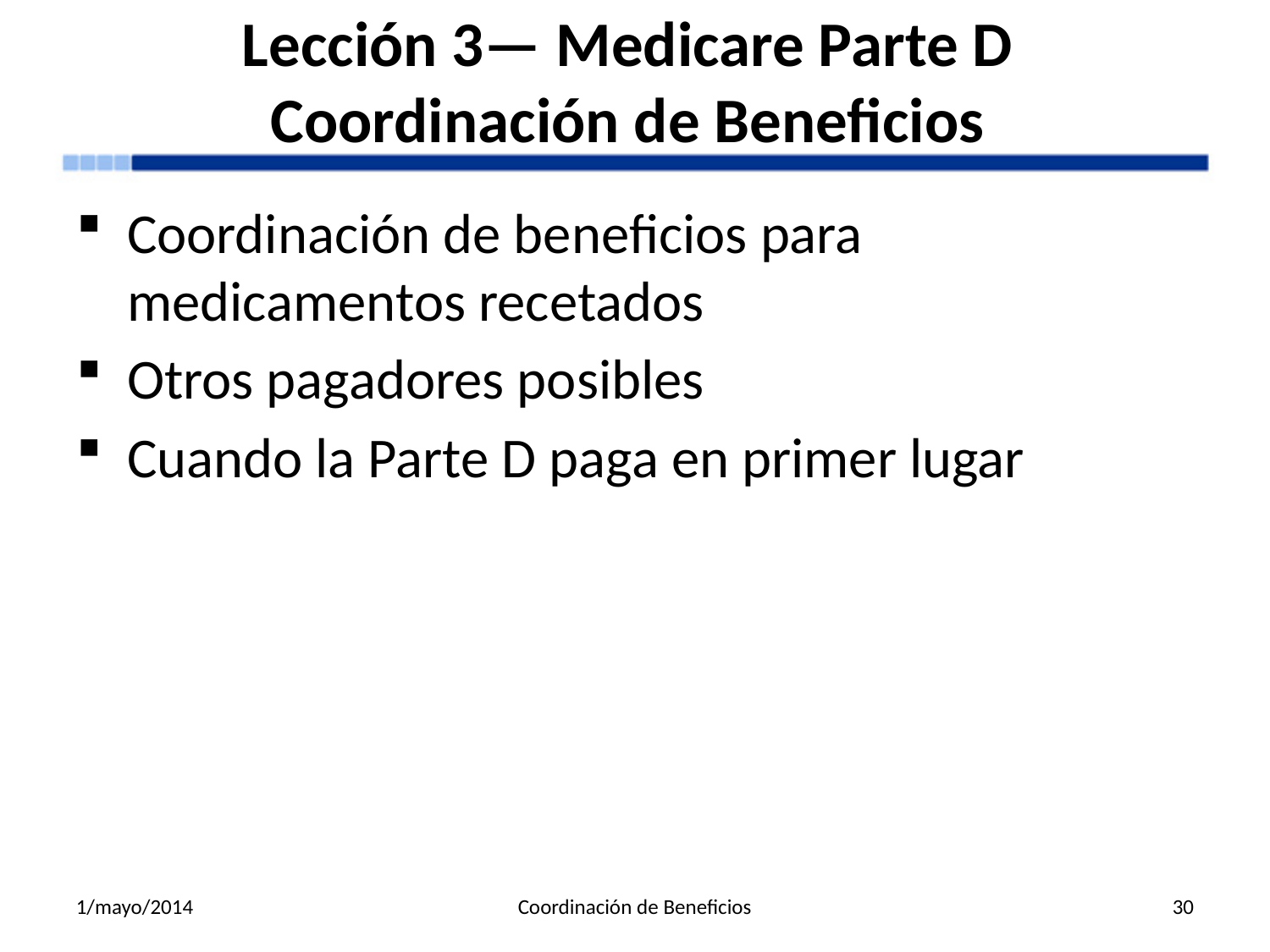

# Lección 3— Medicare Parte D Coordinación de Beneficios
Coordinación de beneficios para medicamentos recetados
Otros pagadores posibles
Cuando la Parte D paga en primer lugar

1/mayo/2014
Coordinación de Beneficios
30